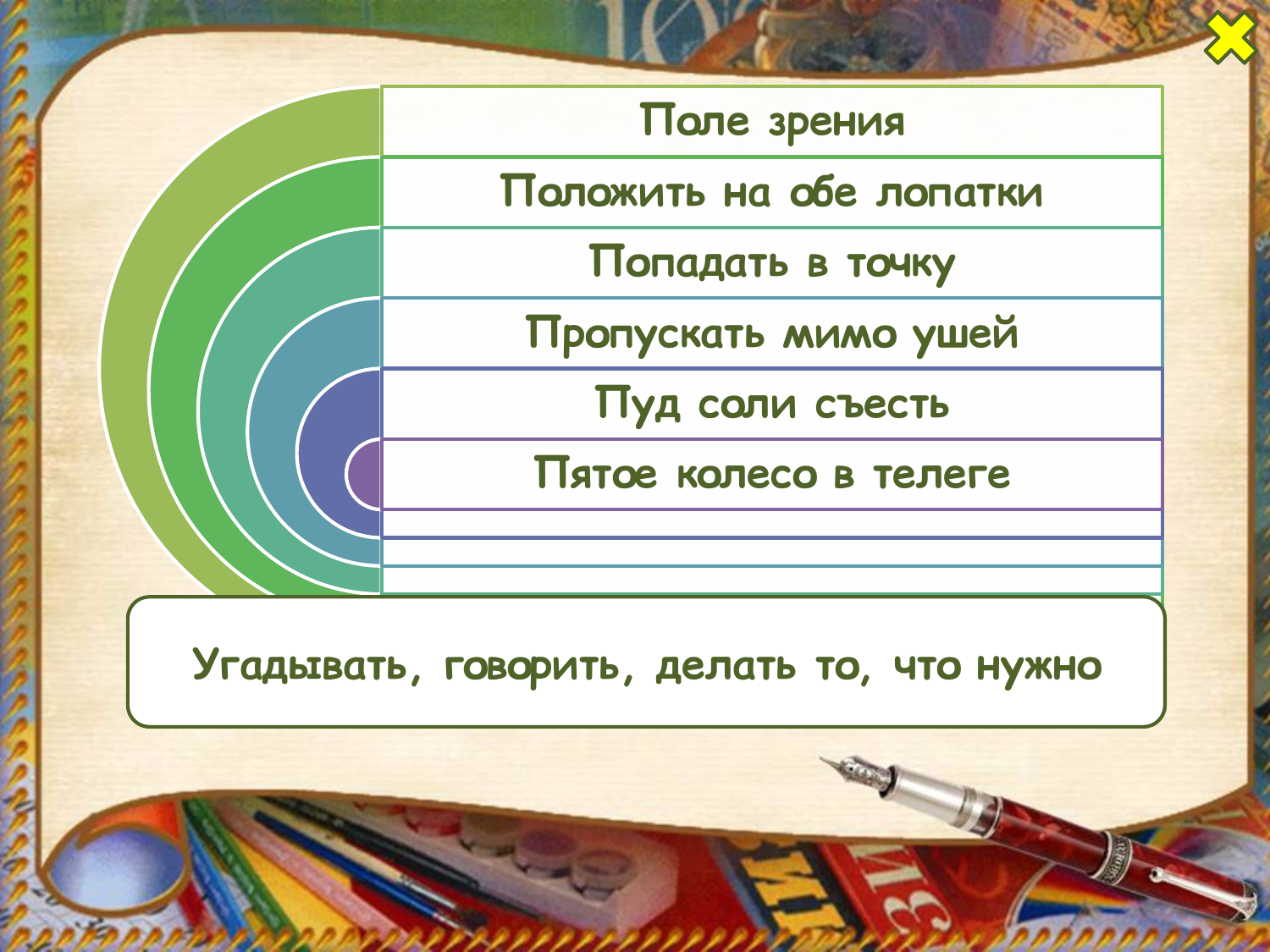

Поле зрения
Положить на обе лопатки
Попадать в точку
Пропускать мимо ушей
Пуд соли съесть
Пятое колесо в телеге

Угадывать, говорить, делать то, что нужно